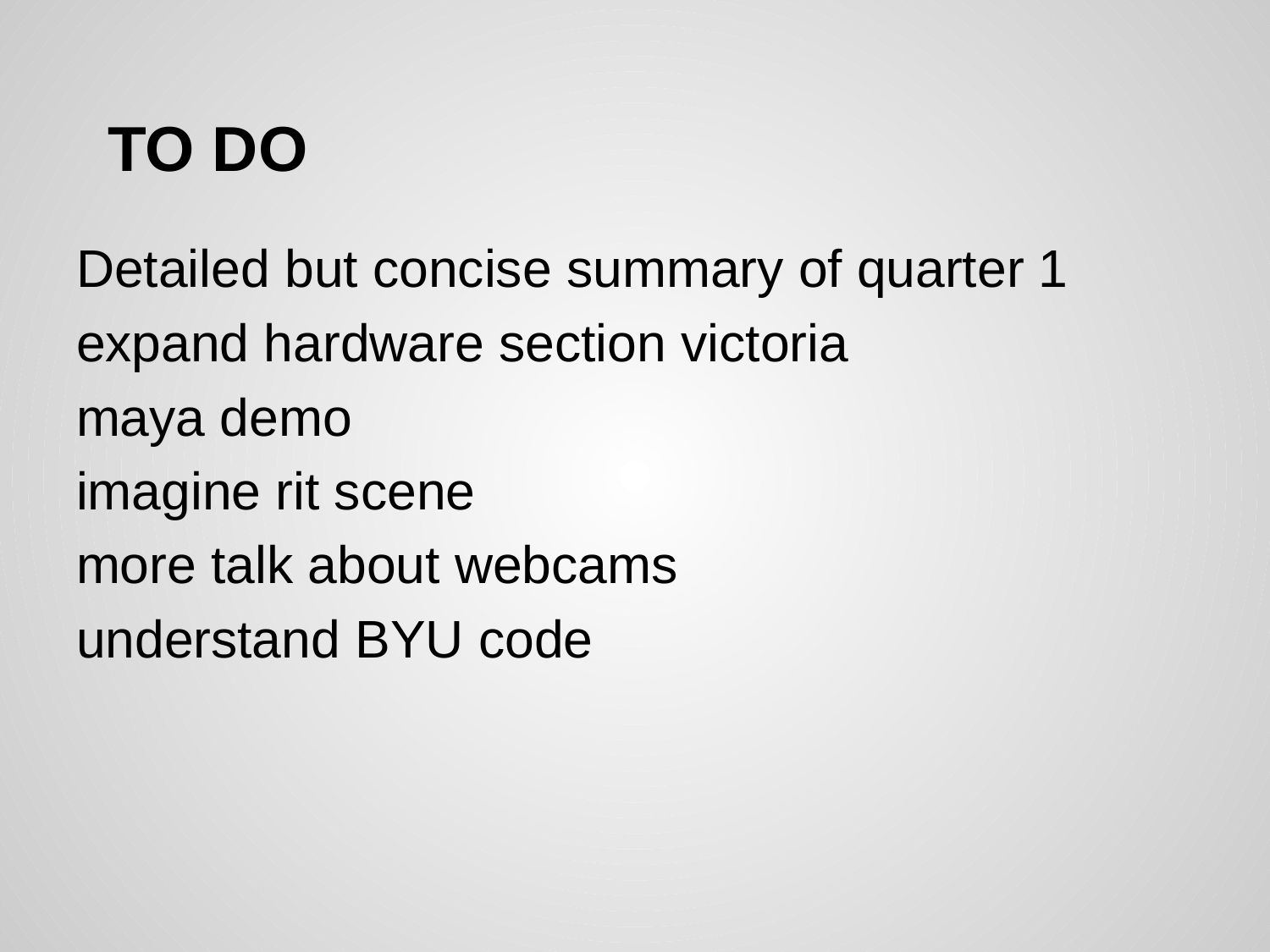

# TO DO
Detailed but concise summary of quarter 1
expand hardware section victoria
maya demo
imagine rit scene
more talk about webcams
understand BYU code